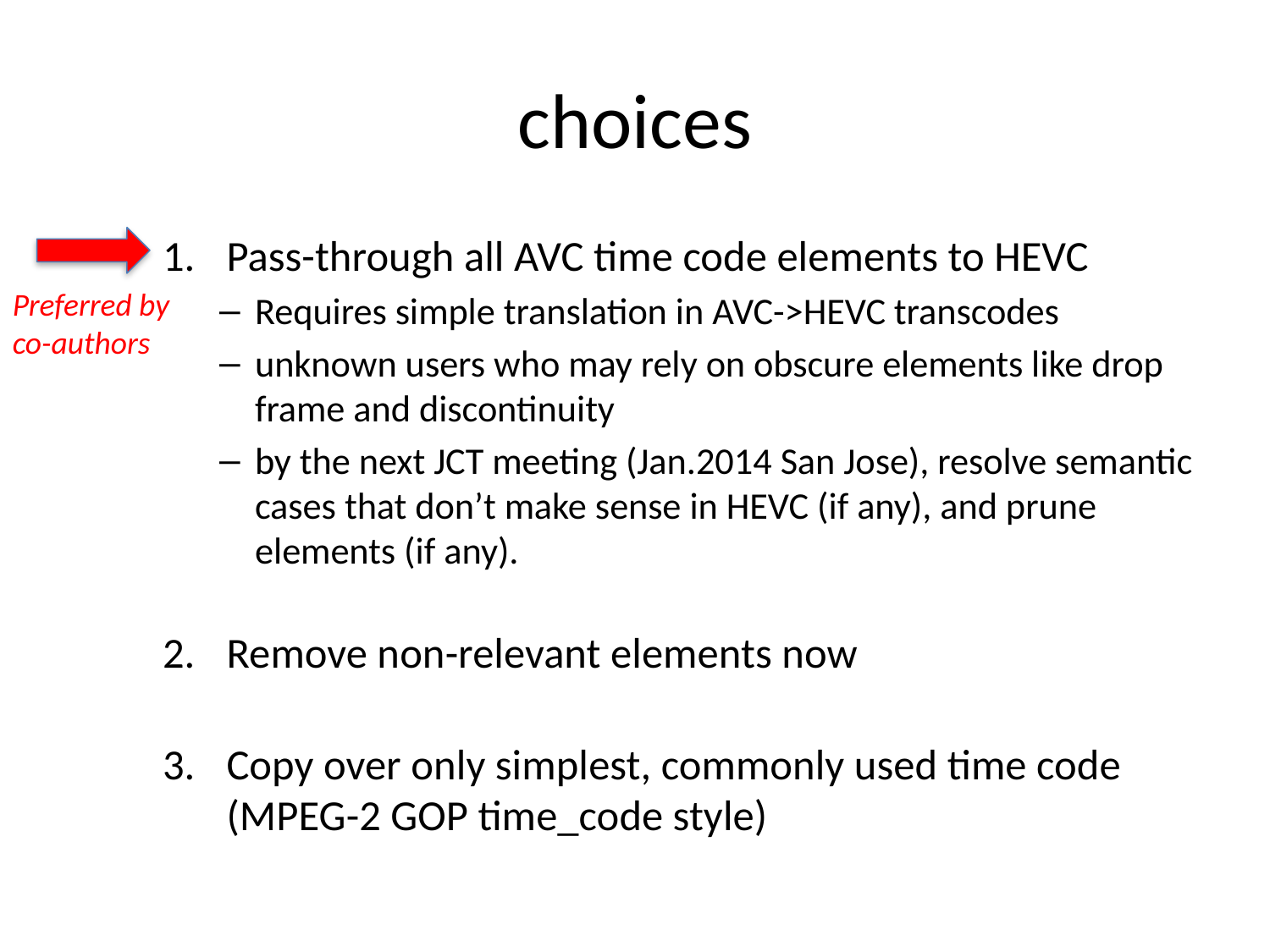

# choices
Pass-through all AVC time code elements to HEVC
Requires simple translation in AVC->HEVC transcodes
unknown users who may rely on obscure elements like drop frame and discontinuity
by the next JCT meeting (Jan.2014 San Jose), resolve semantic cases that don’t make sense in HEVC (if any), and prune elements (if any).
Remove non-relevant elements now
Copy over only simplest, commonly used time code (MPEG-2 GOP time_code style)

Preferred by
co-authors